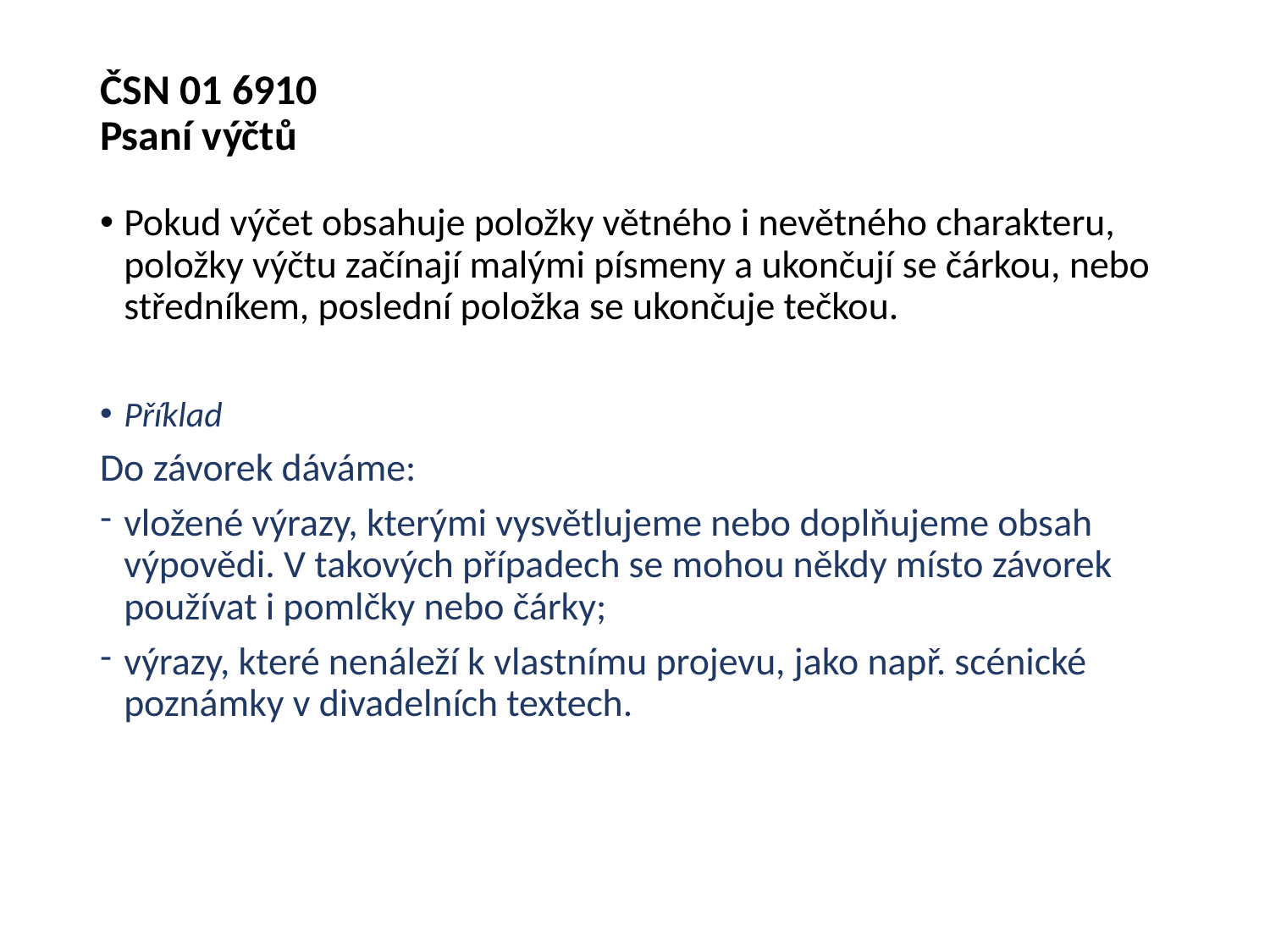

# ČSN 01 6910 Psaní výčtů
Pokud výčet obsahuje položky větného i nevětného charakteru, položky výčtu začínají malými písmeny a ukončují se čárkou, nebo středníkem, poslední položka se ukončuje tečkou.

Příklad
Do závorek dáváme:
vložené výrazy, kterými vysvětlujeme nebo doplňujeme obsah výpovědi. V takových případech se mohou někdy místo závorek používat i pomlčky nebo čárky;
výrazy, které nenáleží k vlastnímu projevu, jako např. scénické poznámky v divadelních textech.